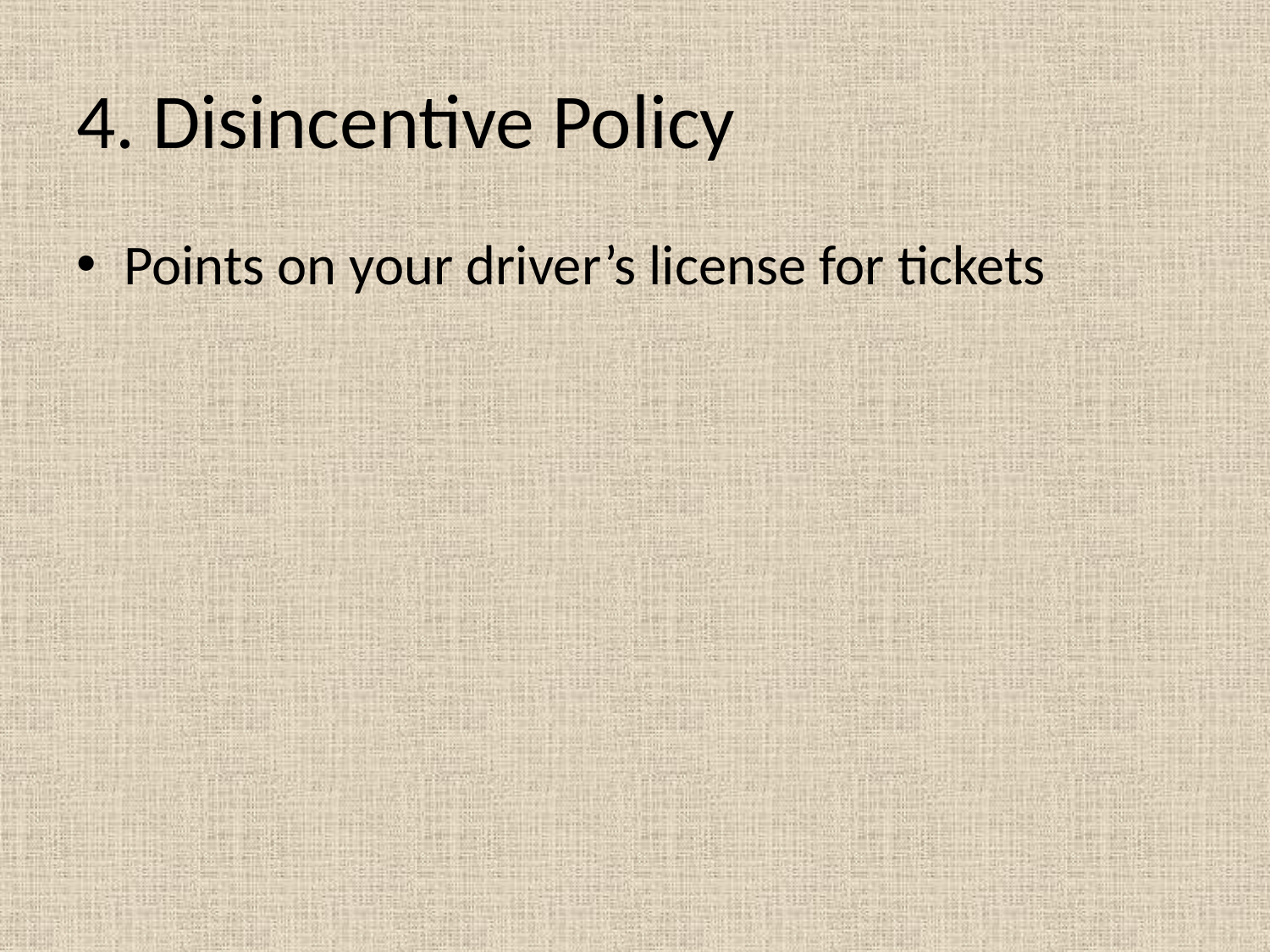

# 4. Disincentive Policy
Points on your driver’s license for tickets